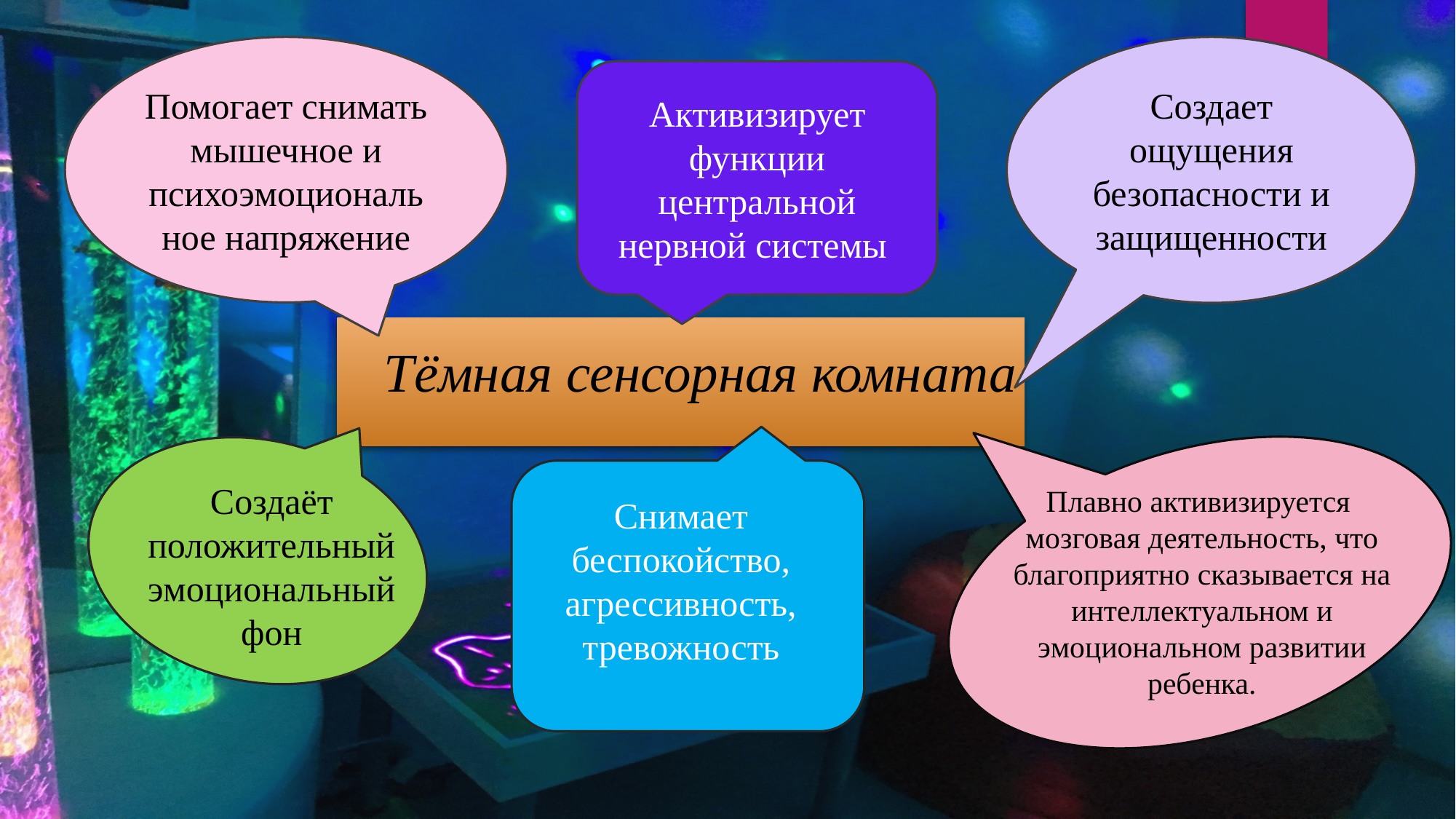

Помогает снимать мышечное и психоэмоциональное напряжение
Создает ощущения безопасности и защищенности
Активизирует функции центральной нервной системы

Тёмная сенсорная комната

Создаёт положительный эмоциональный фон
Плавно активизируется
мозговая деятельность, что благоприятно сказывается на интеллектуальном и эмоциональном развитии ребенка.
Снимает беспокойство, агрессивность, тревожность